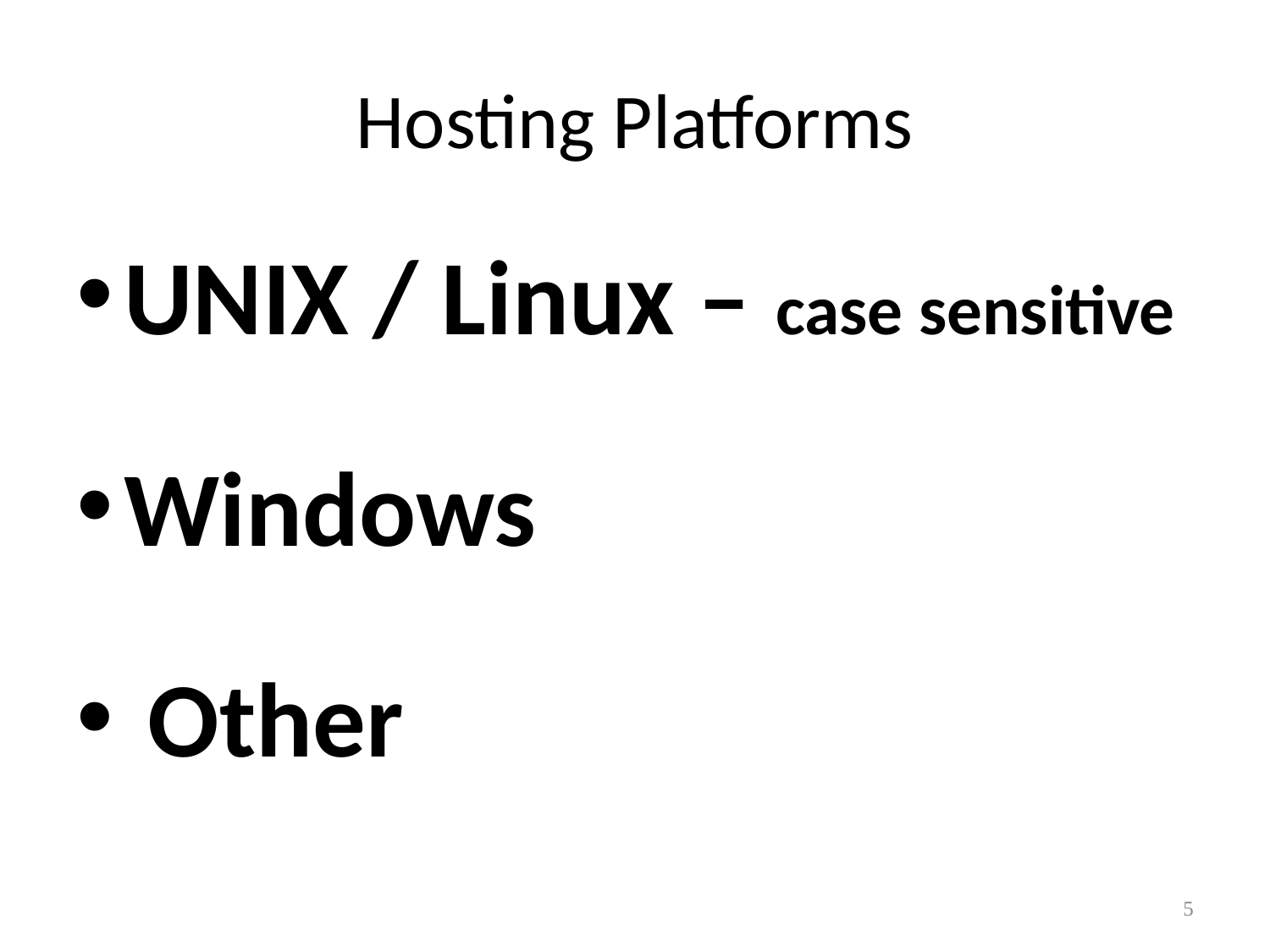

# Hosting Platforms
UNIX / Linux – case sensitive
Windows
 Other
5